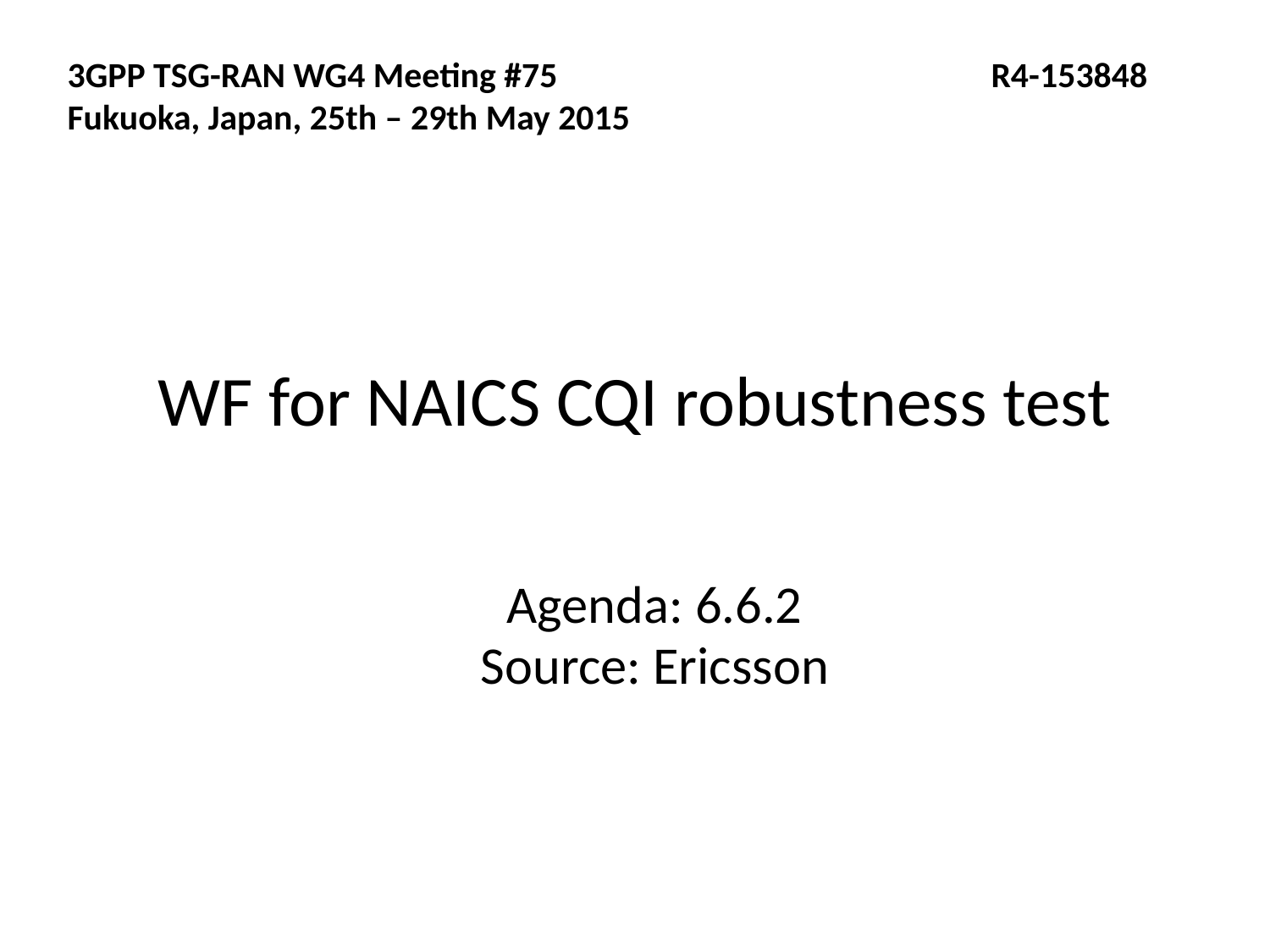

3GPP TSG-RAN WG4 Meeting #75                                                      R4-153848
Fukuoka, Japan, 25th – 29th May 2015
# WF for NAICS CQI robustness test
Agenda: 6.6.2
Source: Ericsson